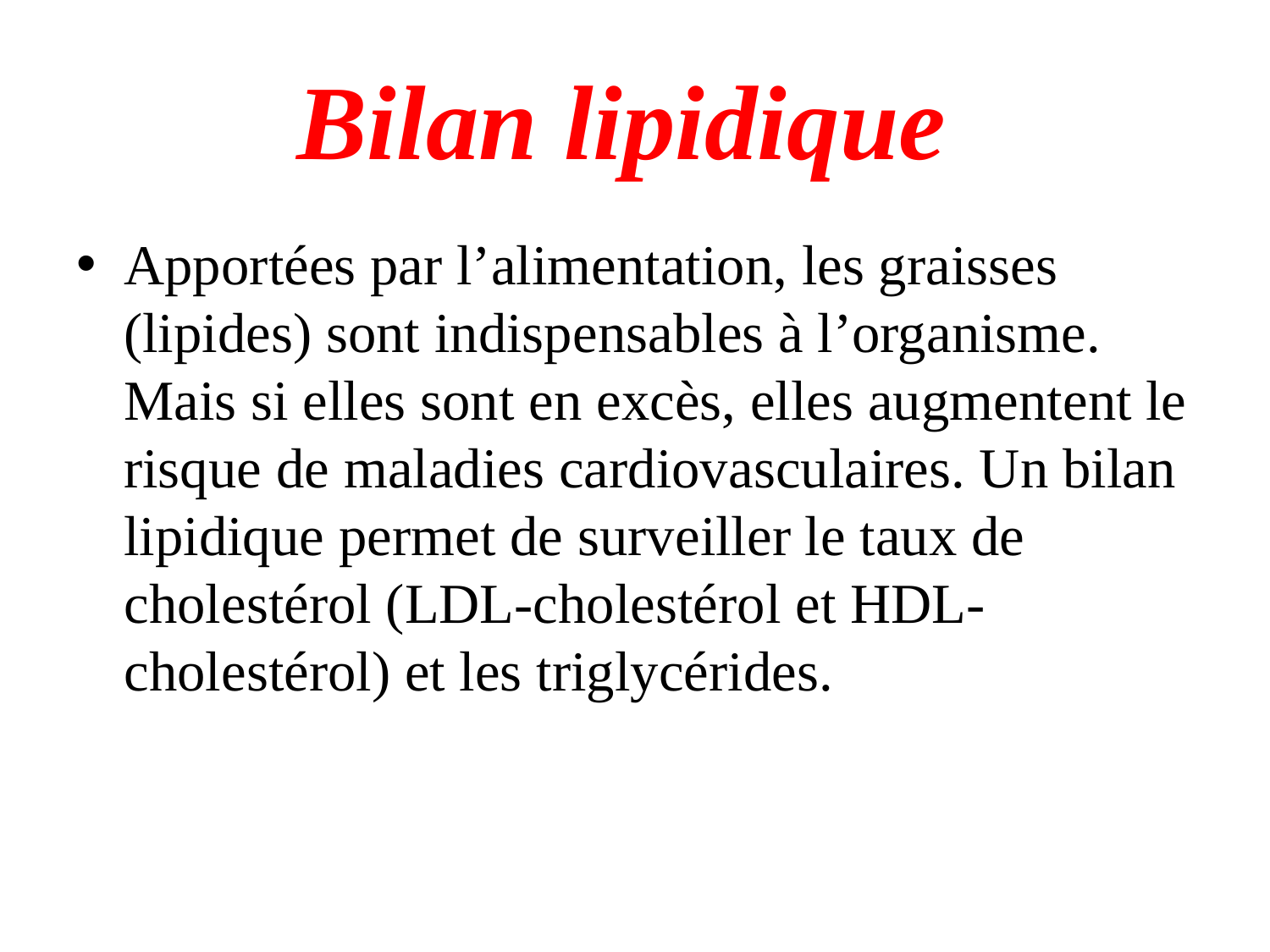

# Bilan lipidique
Apportées par l’alimentation, les graisses (lipides) sont indispensables à l’organisme. Mais si elles sont en excès, elles augmentent le risque de maladies cardiovasculaires. Un bilan lipidique permet de surveiller le taux de cholestérol (LDL-cholestérol et HDL-cholestérol) et les triglycérides.